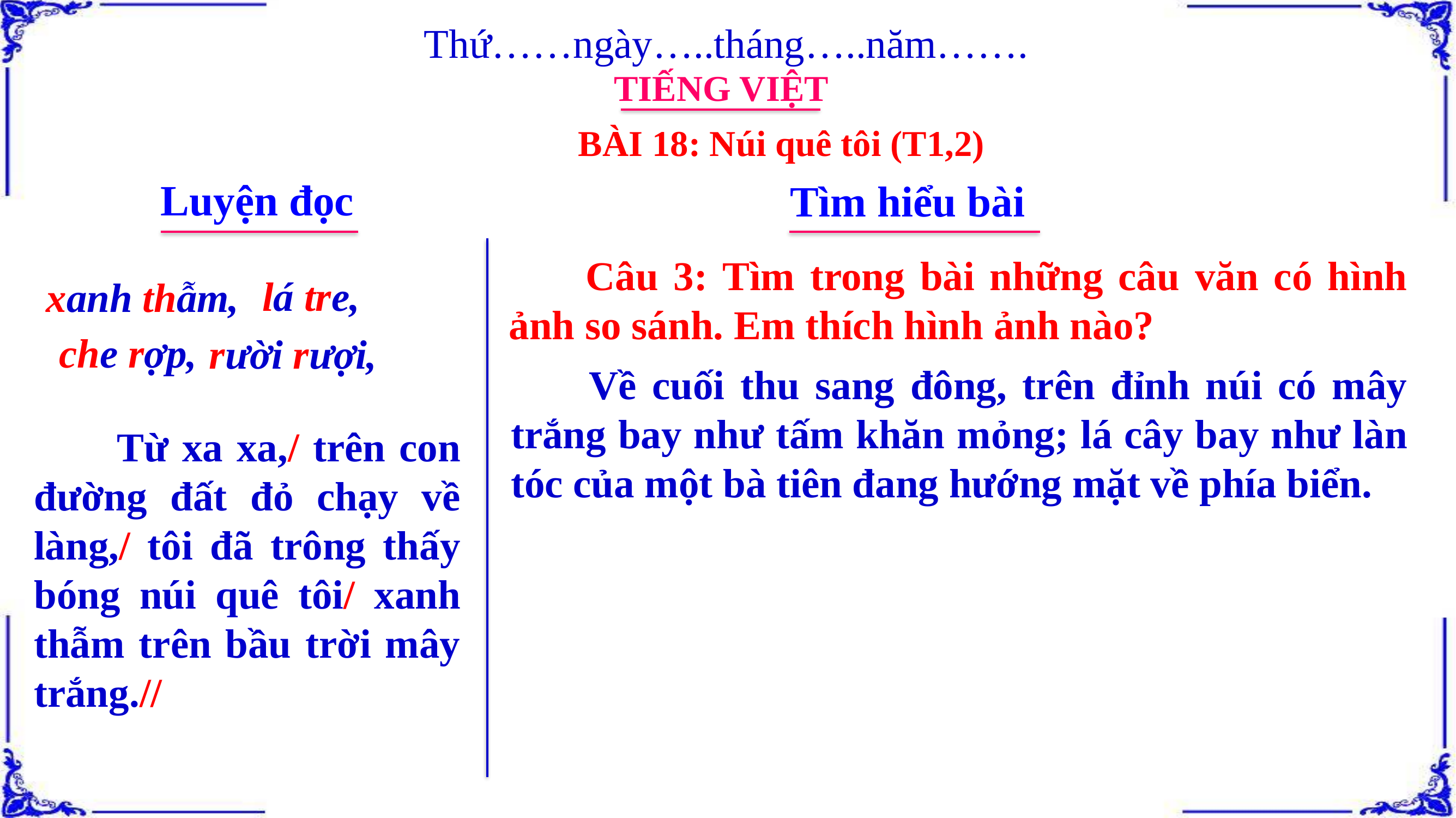

Thứ……ngày…..tháng…..năm…….
TIẾNG VIỆT
BÀI 18: Núi quê tôi (T1,2)
Luyện đọc
Tìm hiểu bài
     Câu 3: Tìm trong bài những câu văn có hình ảnh so sánh. Em thích hình ảnh nào?
lá tre,
xanh thẫm,
che rợp,
rười rượi,
     Về cuối thu sang đông, trên đỉnh núi có mây trắng bay như tấm khăn mỏng; lá cây bay như làn tóc của một bà tiên đang hướng mặt về phía biển.
      Từ xa xa,/ trên con đường đất đỏ chạy về làng,/ tôi đã trông thấy bóng núi quê tôi/ xanh thẫm trên bầu trời mây trắng.//